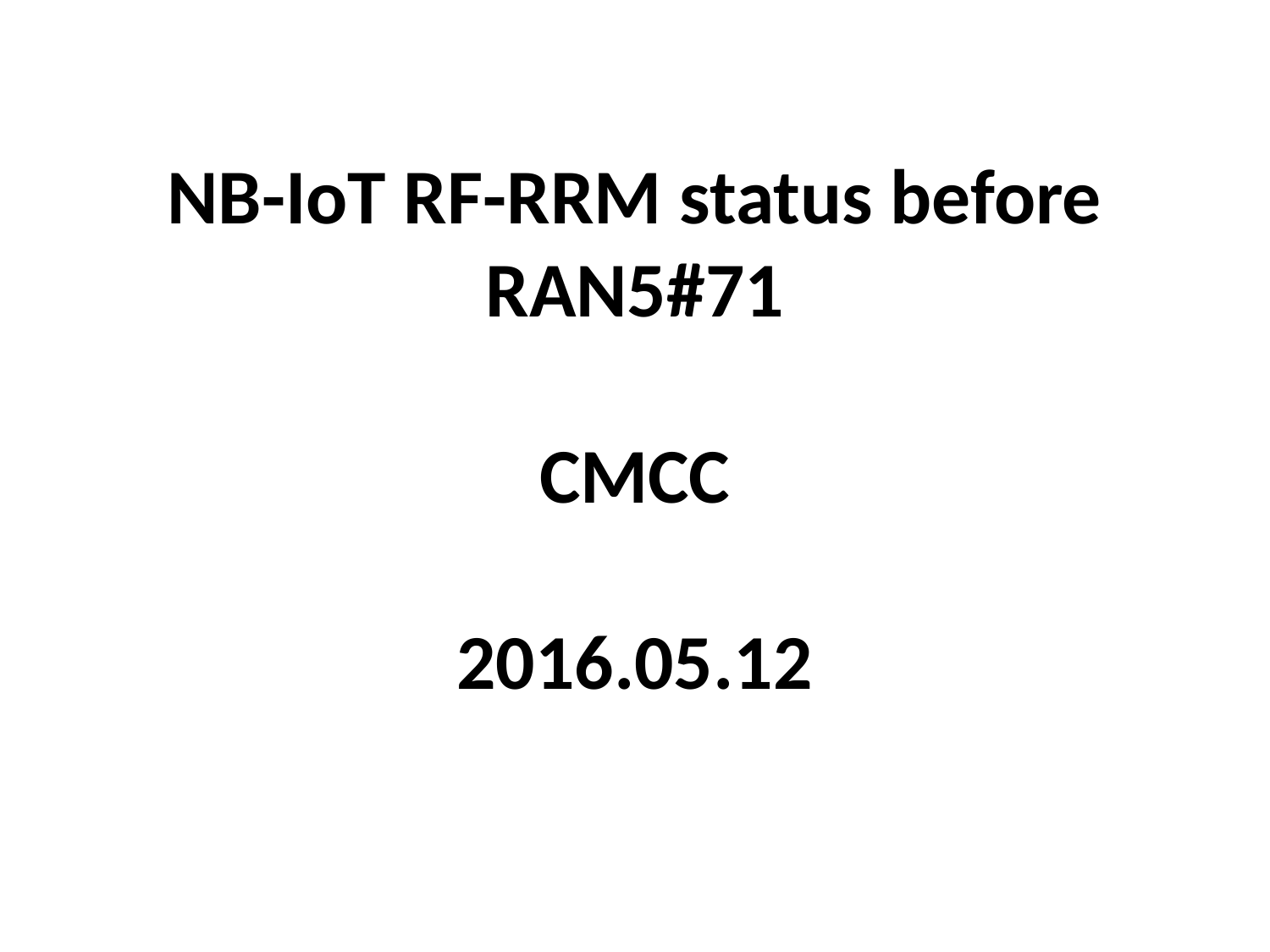

# NB-IoT RF-RRM status before RAN5#71 CMCC 2016.05.12